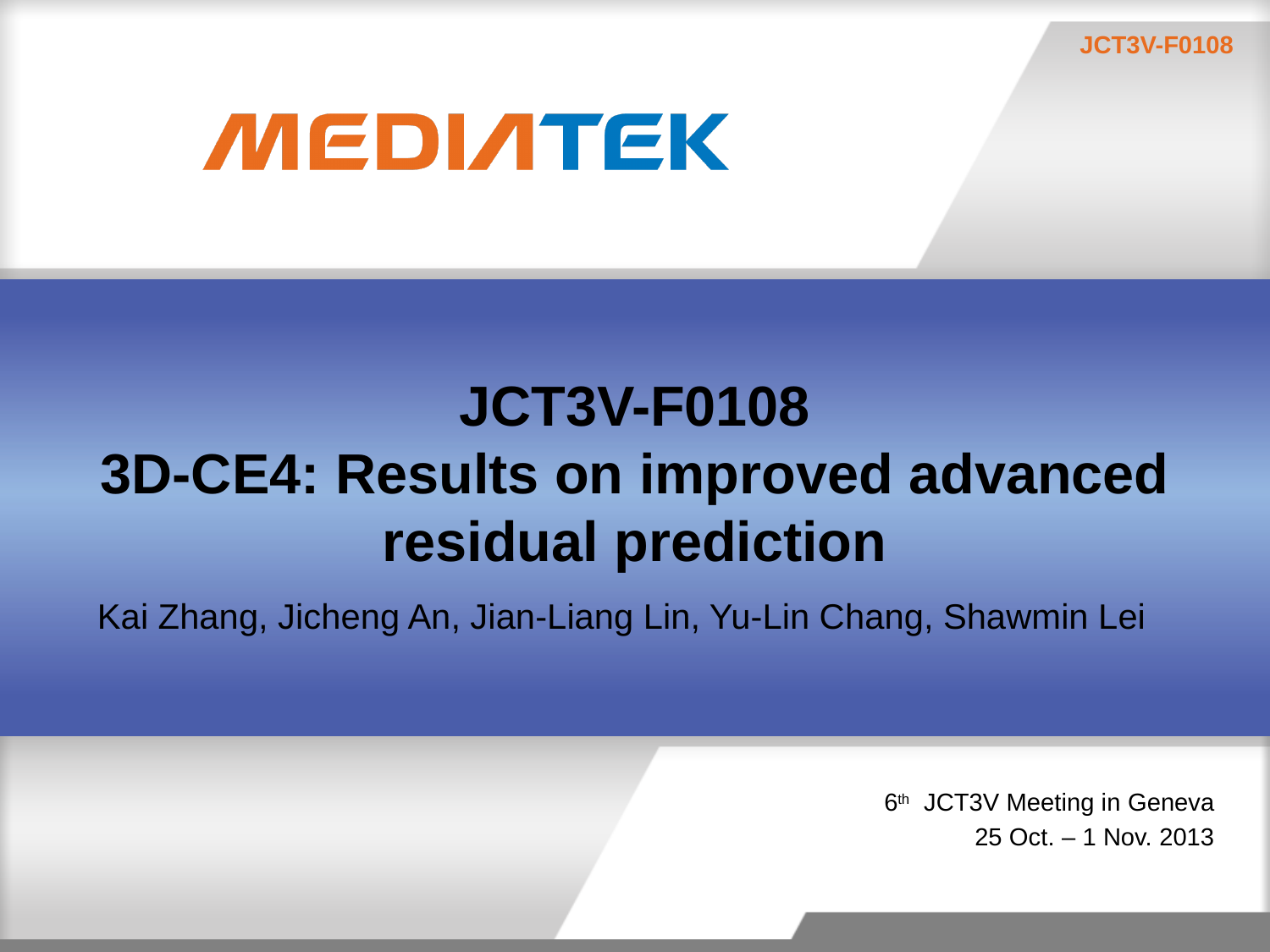

# JCT3V-F0108 3D-CE4: Results on improved advanced residual prediction
Kai Zhang, Jicheng An, Jian-Liang Lin, Yu-Lin Chang, Shawmin Lei